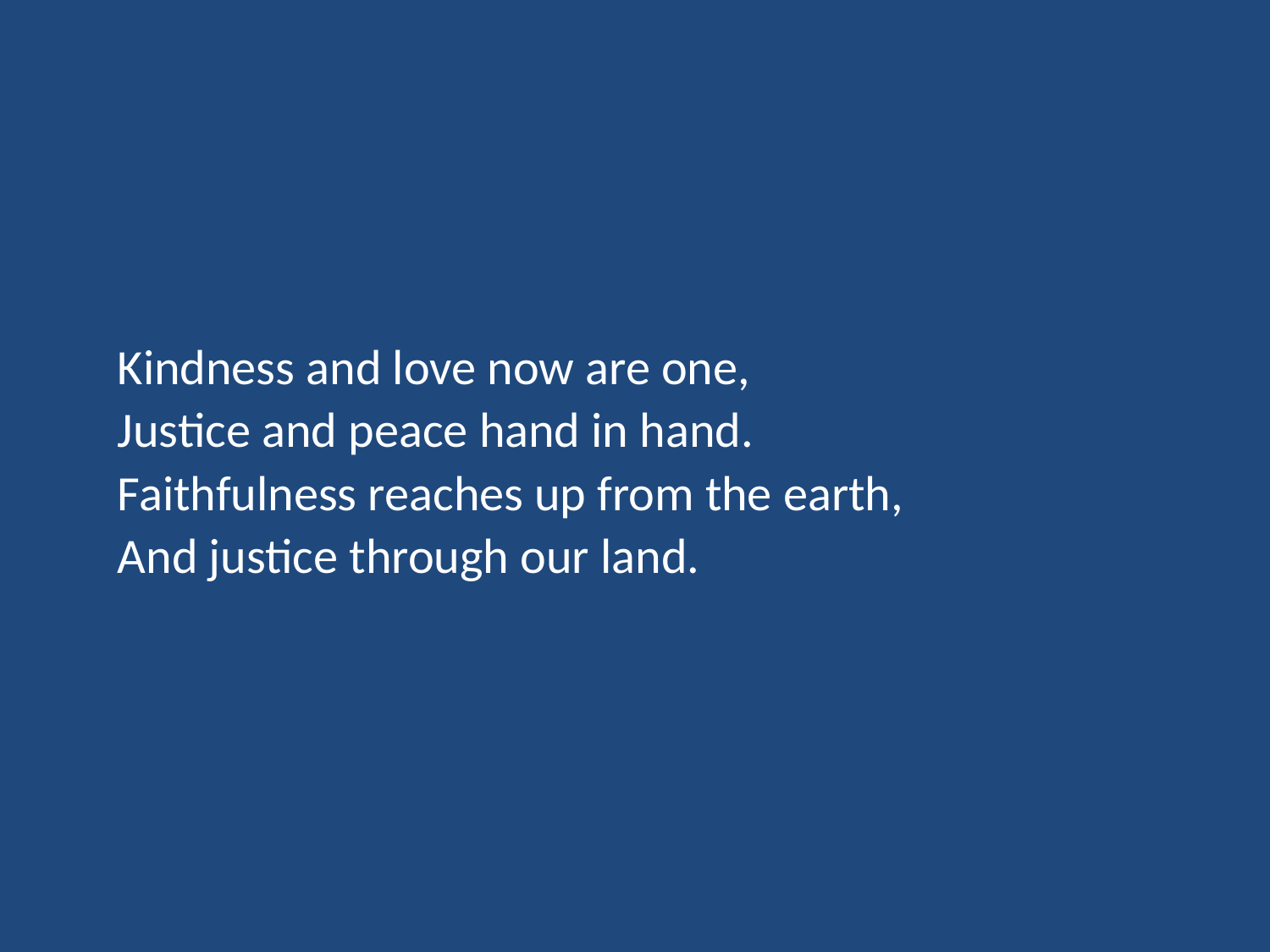

Kindness and love now are one,
Justice and peace hand in hand.
Faithfulness reaches up from the earth,
And justice through our land.